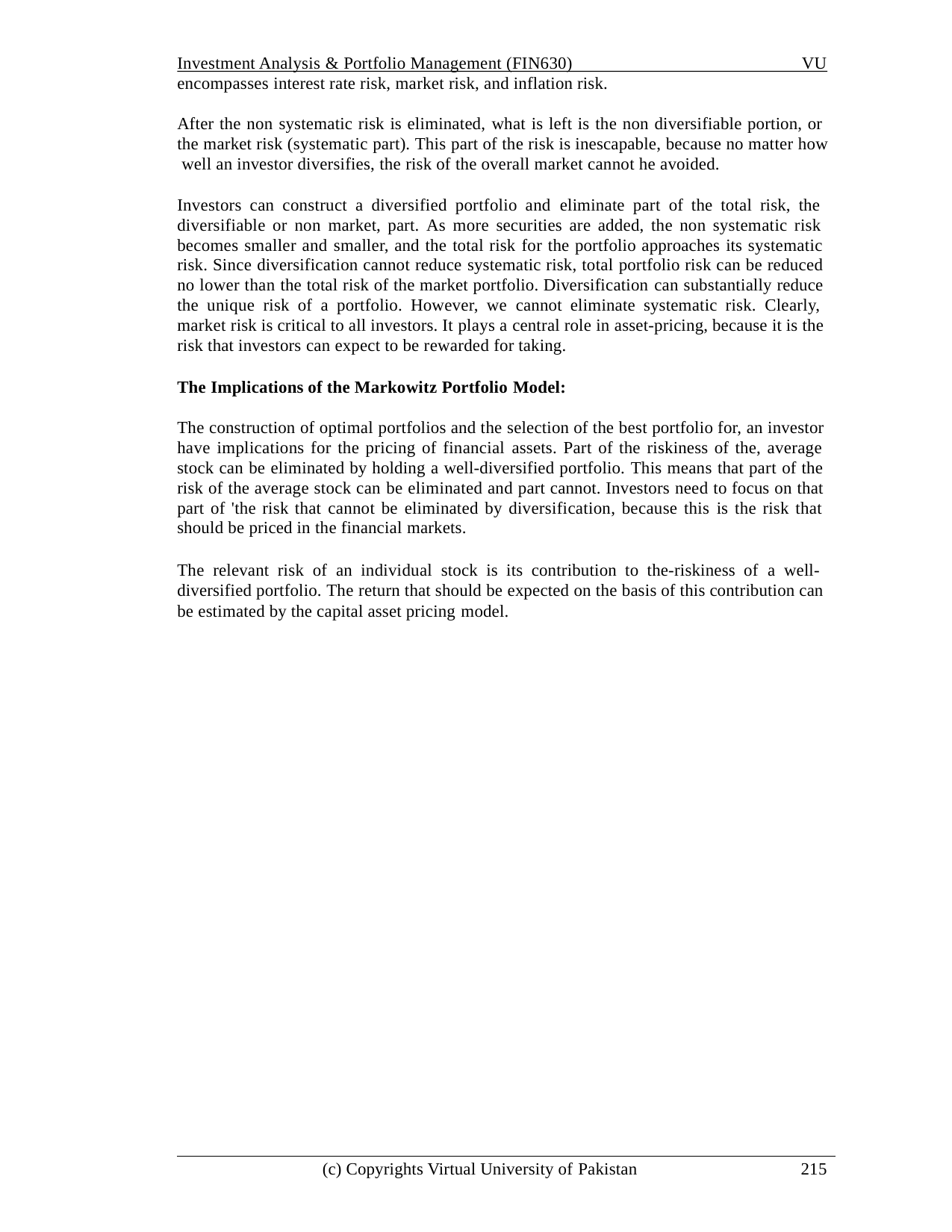

Investment Analysis & Portfolio Management (FIN630)
VU
encompasses interest rate risk, market risk, and inflation risk.

After the non systematic risk is eliminated, what is left is the non diversifiable portion, or  the market risk (systematic part). This part of the risk is inescapable, because no matter how  well an investor diversifies, the risk of the overall market cannot he avoided.

Investors can construct a diversified portfolio and eliminate part of the total risk, the  diversifiable or non market, part. As more securities are added, the non systematic risk  becomes smaller and smaller, and the total risk for the portfolio approaches its systematic  risk. Since diversification cannot reduce systematic risk, total portfolio risk can be reduced  no lower than the total risk of the market portfolio. Diversification can substantially reduce  the unique risk of a portfolio. However, we cannot eliminate systematic risk. Clearly,  market risk is critical to all investors. It plays a central role in asset-pricing, because it is the  risk that investors can expect to be rewarded for taking.

The Implications of the Markowitz Portfolio Model:

The construction of optimal portfolios and the selection of the best portfolio for, an investor  have implications for the pricing of financial assets. Part of the riskiness of the, average  stock can be eliminated by holding a well-diversified portfolio. This means that part of the  risk of the average stock can be eliminated and part cannot. Investors need to focus on that  part of 'the risk that cannot be eliminated by diversification, because this is the risk that  should be priced in the financial markets.

The relevant risk of an individual stock is its contribution to the-riskiness of a well-  diversified portfolio. The return that should be expected on the basis of this contribution can  be estimated by the capital asset pricing model.

(c) Copyrights Virtual University of Pakistan
215